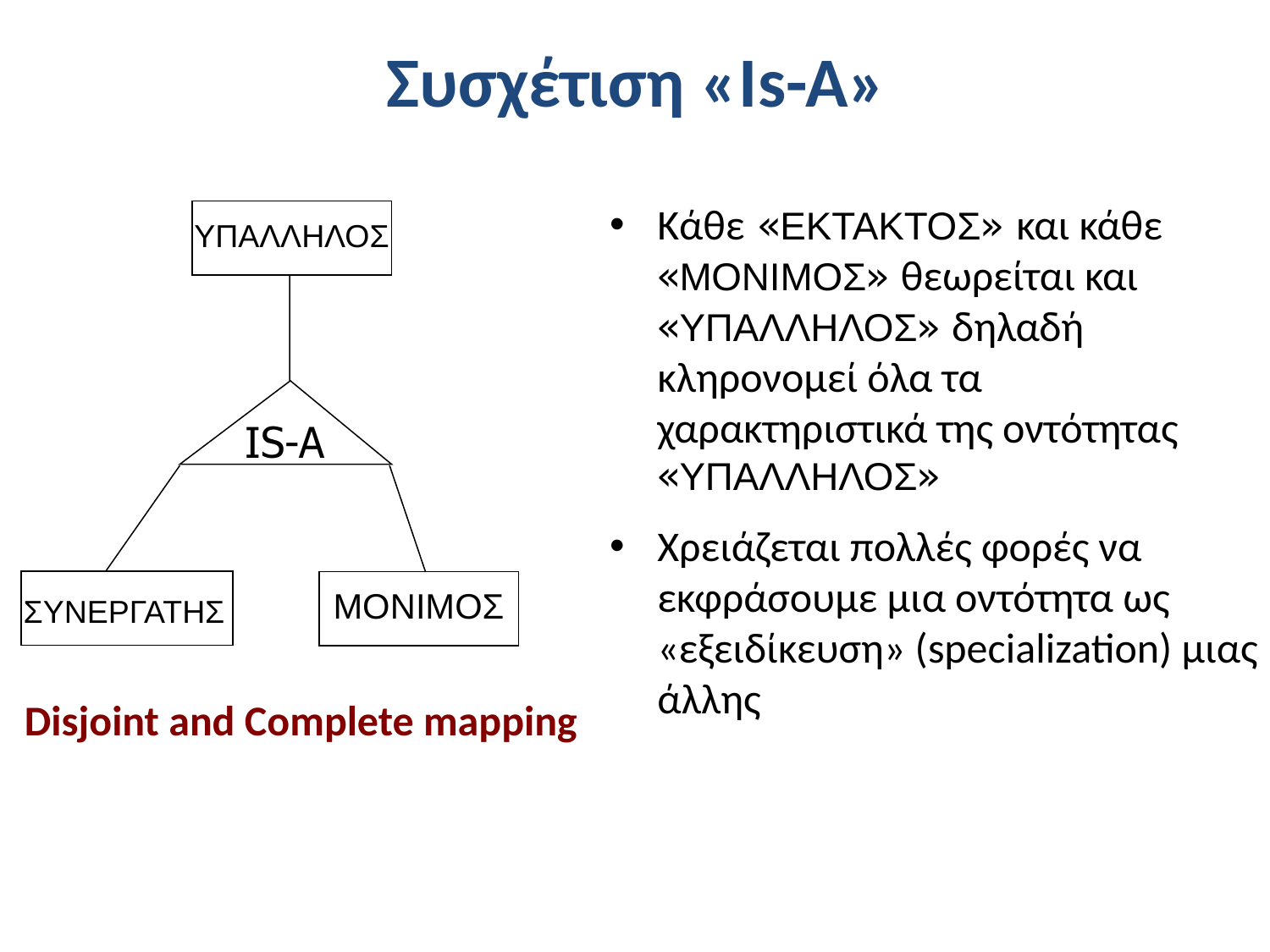

# Συσχέτιση «Is-A»
Κάθε «ΕΚΤΑΚΤΟΣ» και κάθε «ΜΟΝΙΜΟΣ» θεωρείται και «ΥΠΑΛΛΗΛΟΣ» δηλαδή κληρονομεί όλα τα χαρακτηριστικά της οντότητας «ΥΠΑΛΛΗΛΟΣ»
Χρειάζεται πολλές φορές να εκφράσουμε μια οντότητα ως «εξειδίκευση» (specialization) μιας άλλης

ΥΠΑΛΛΗΛΟΣ

IS-A

ΜΟΝΙΜΟΣ
ΣΥΝΕΡΓΑΤΗΣ
Disjoint and Complete mapping